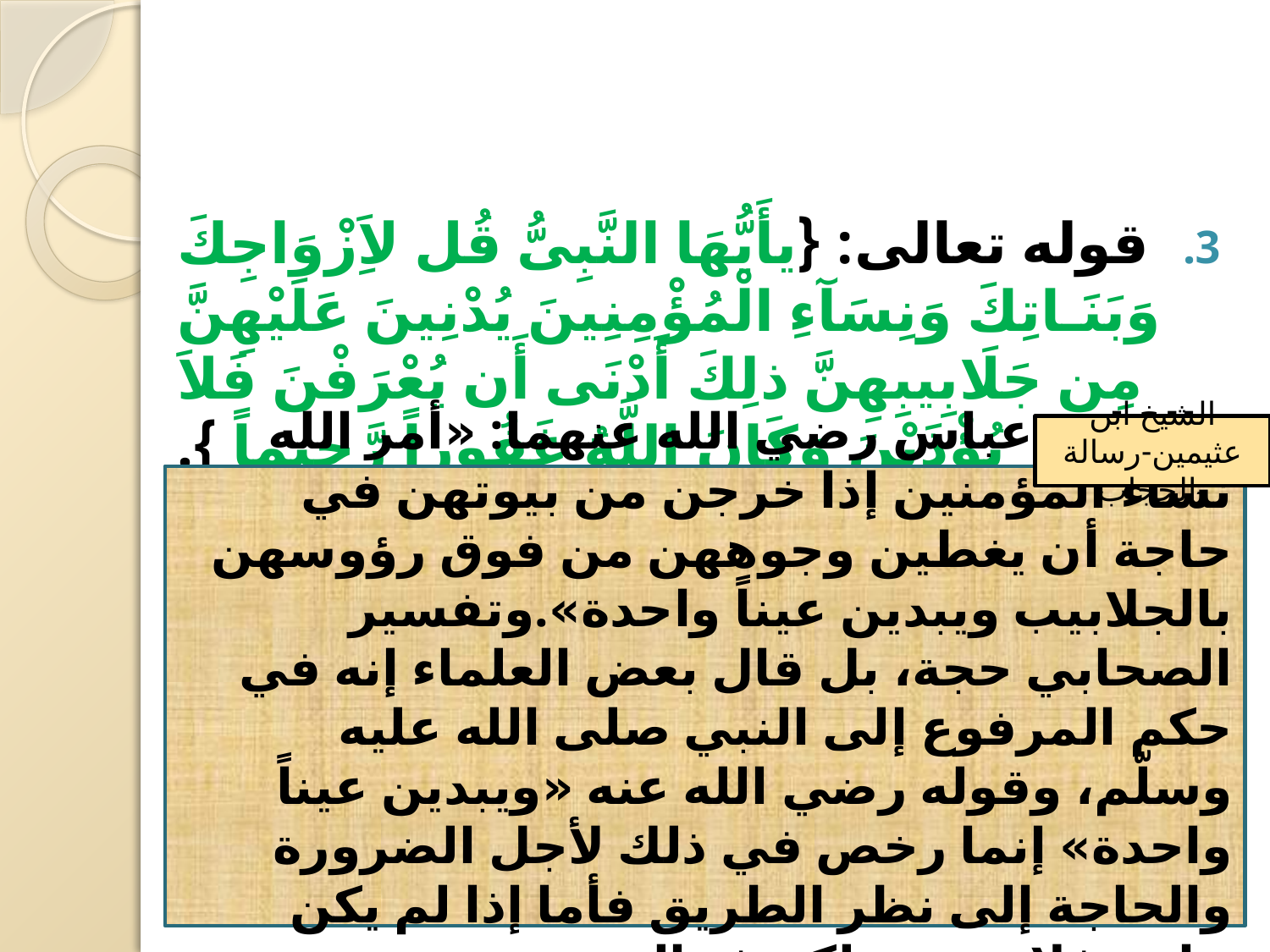

#
قوله تعالى: {يأَيُّهَا النَّبِىُّ قُل لاَِزْوَاجِكَ وَبَنَـاتِكَ وَنِسَآءِ الْمُؤْمِنِينَ يُدْنِينَ عَلَيْهِنَّ مِن جَلَابِيبِهِنَّ ذلِكَ أَدْنَى أَن يُعْرَفْنَ فَلاَ يُؤْذَيْنَ وَكَانَ اللَّهُ غَفُوراً رَّحِيماً }. (الأحزاب: 59).

الشيخ ابن عثيمين-رسالة الحجاب-
قال ابن عباس رضي الله عنهما: «أمر الله نساء المؤمنين إذا خرجن من بيوتهن في حاجة أن يغطين وجوههن من فوق رؤوسهن بالجلابيب ويبدين عيناً واحدة».وتفسير الصحابي حجة، بل قال بعض العلماء إنه في حكم المرفوع إلى النبي صلى الله عليه وسلّم، وقوله رضي الله عنه «ويبدين عيناً واحدة» إنما رخص في ذلك لأجل الضرورة والحاجة إلى نظر الطريق فأما إذا لم يكن حاجة فلا موجب لكشف العين.